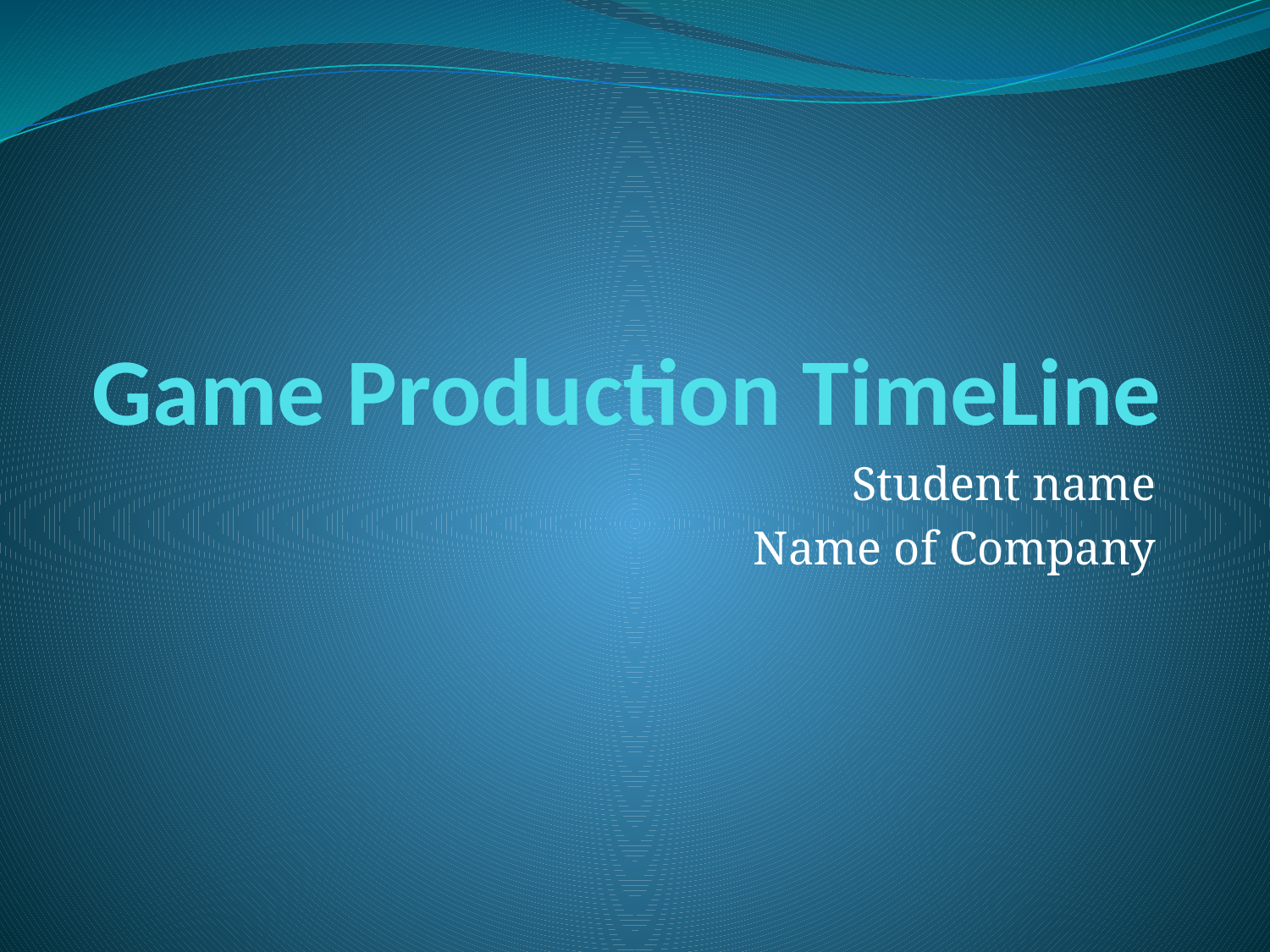

# Game Production TimeLine
Student name
Name of Company